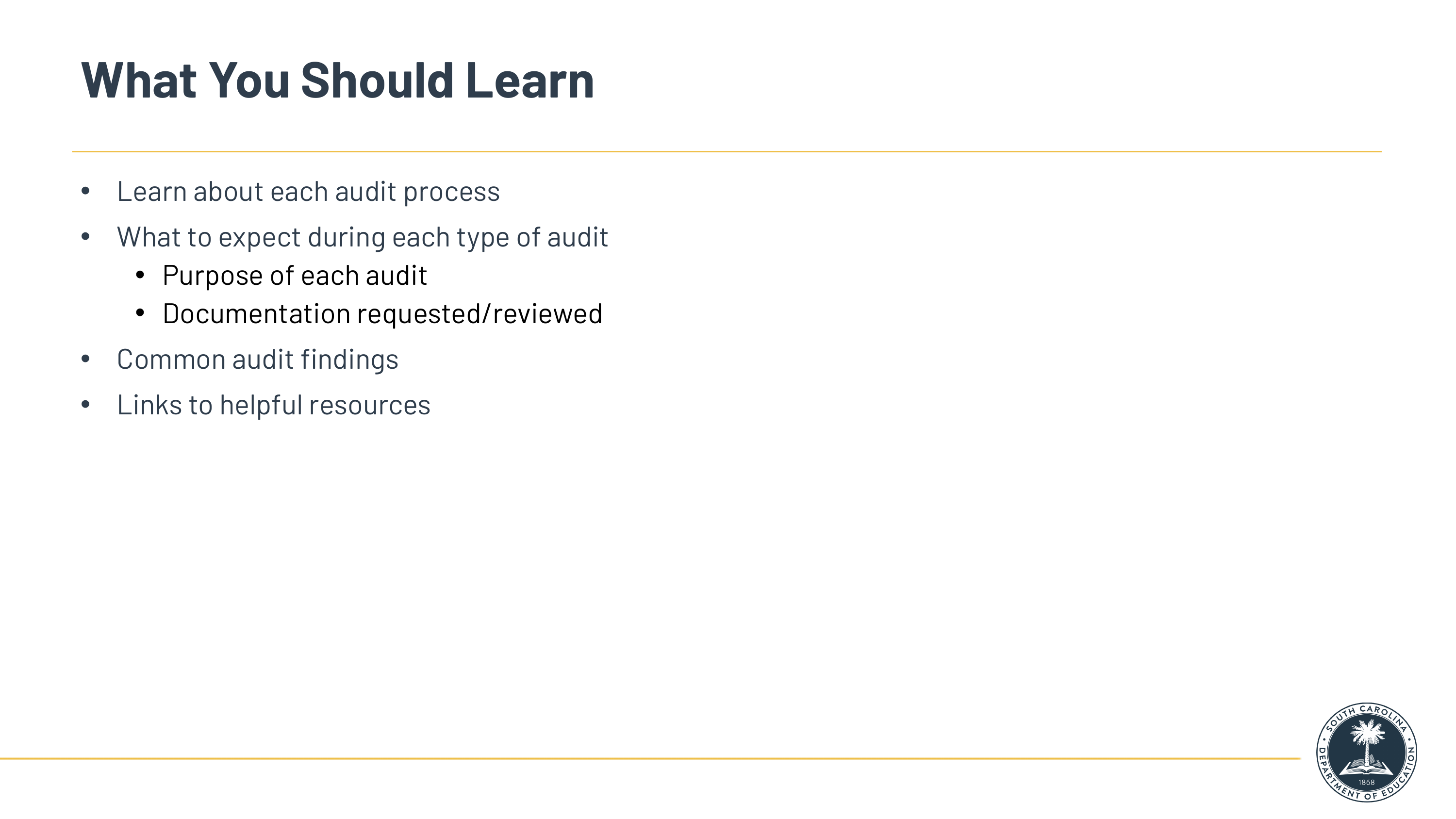

# What You Should Learn
Learn about each audit process
What to expect during each type of audit
Purpose of each audit
Documentation requested/reviewed
Common audit findings
Links to helpful resources